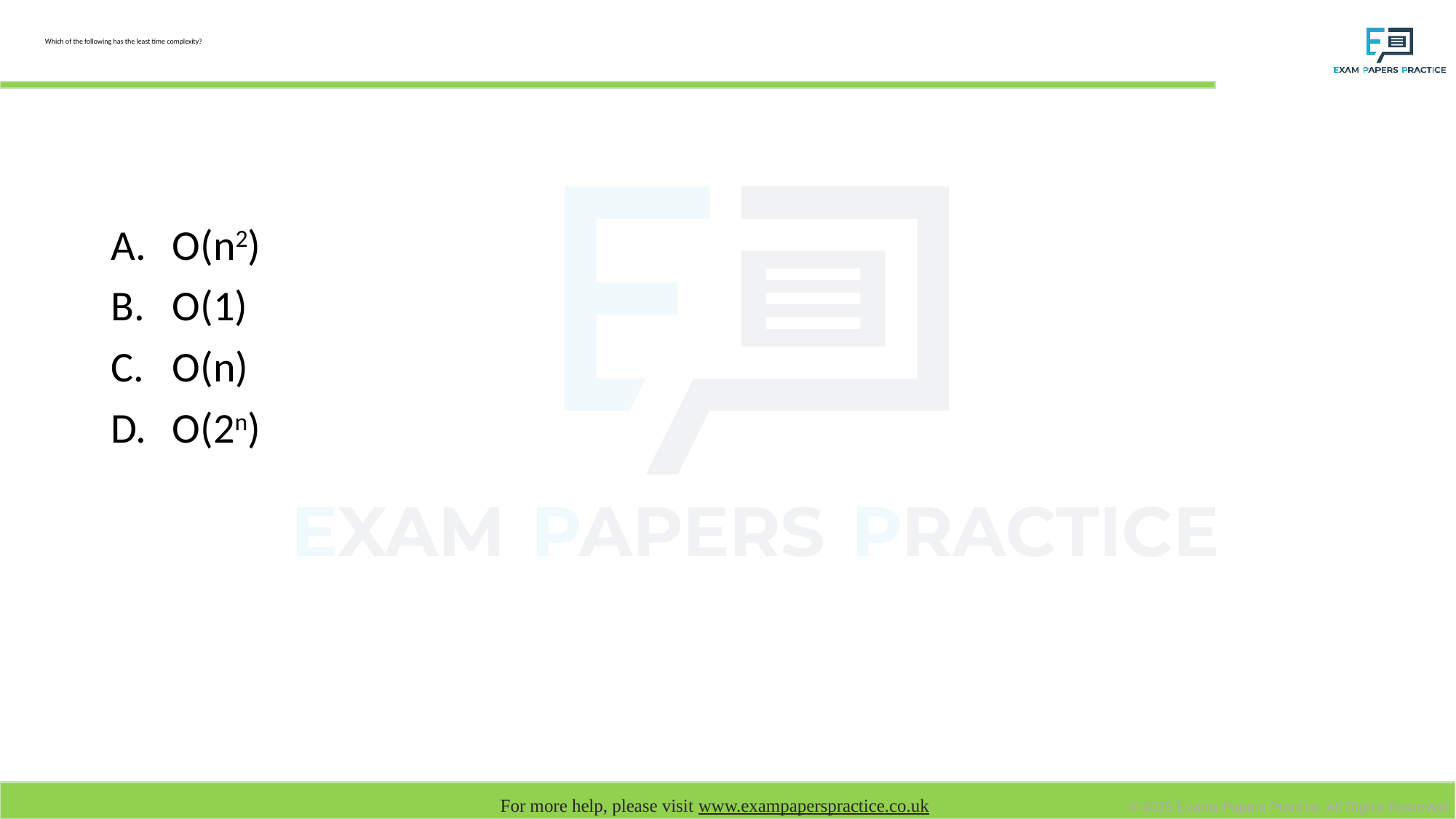

# Which of the following has the least time complexity?
O(n2)
O(1)
O(n)
O(2n)